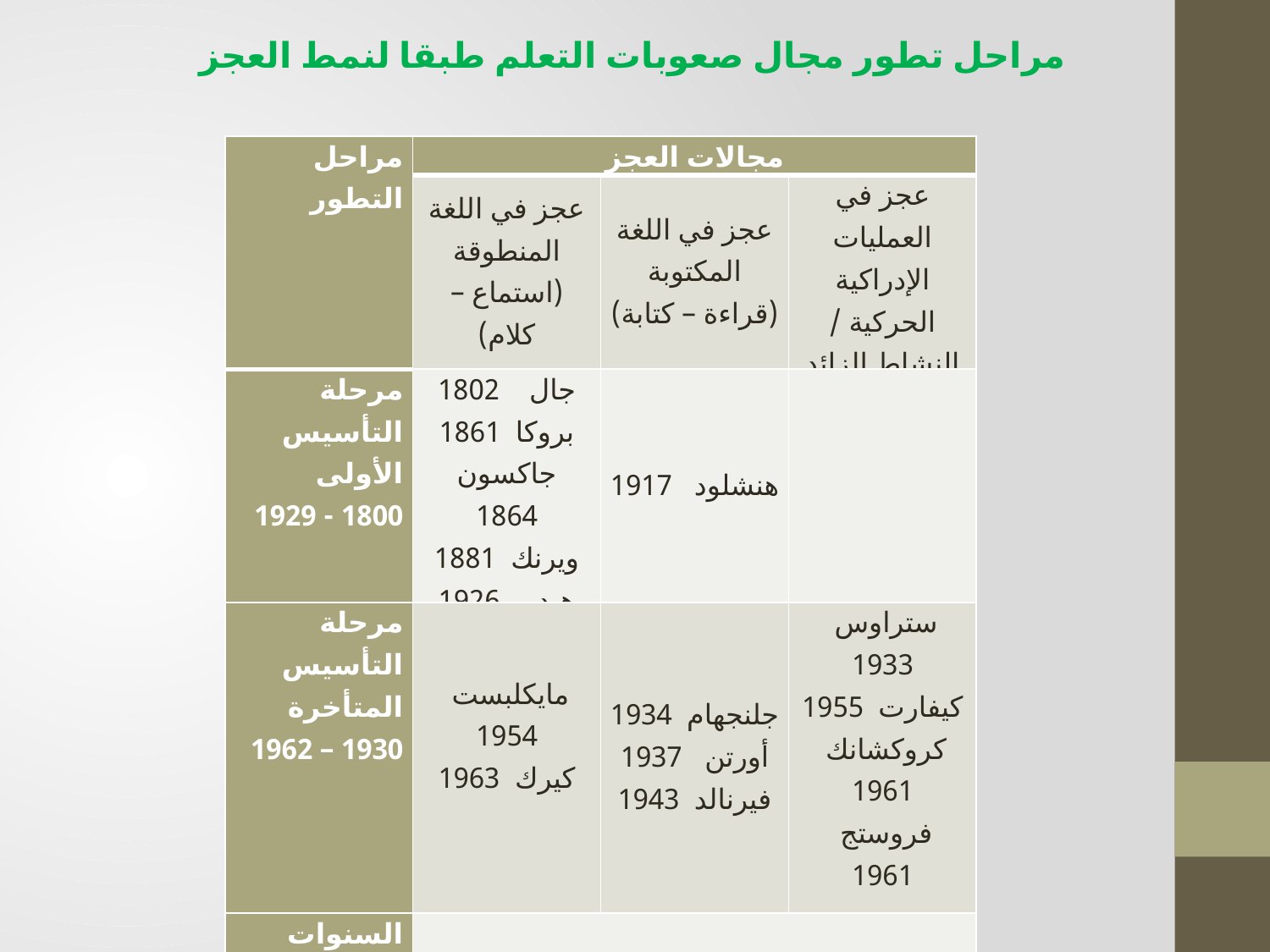

مراحل تطور مجال صعوبات التعلم طبقا لنمط العجز

| مراحل التطور | مجالات العجز |  |  |
| --- | --- | --- | --- |
|  | عجز في اللغة المنطوقة (استماع – كلام) | عجز في اللغة المكتوبة (قراءة – كتابة) | عجز في العمليات الإدراكية الحركية / النشاط الزائد |
| مرحلة التأسيس الأولى 1800 - 1929 | جال 1802 بروكا 1861 جاكسون 1864 ويرنك 1881 هيد 1926 | هنشلود 1917 |  |
| مرحلة التأسيس المتأخرة 1930 – 1962 | مايكلبست 1954 كيرك 1963 | جلنجهام 1934 أورتن 1937 فيرنالد 1943 | ستراوس 1933 كيفارت 1955 كروكشانك 1961 فروستج 1961 |
| السنوات المبكرة من مرحلة صعوبات التعلم 1963 - الآن | مجال صعوبات التعلم 1963 |  |  |